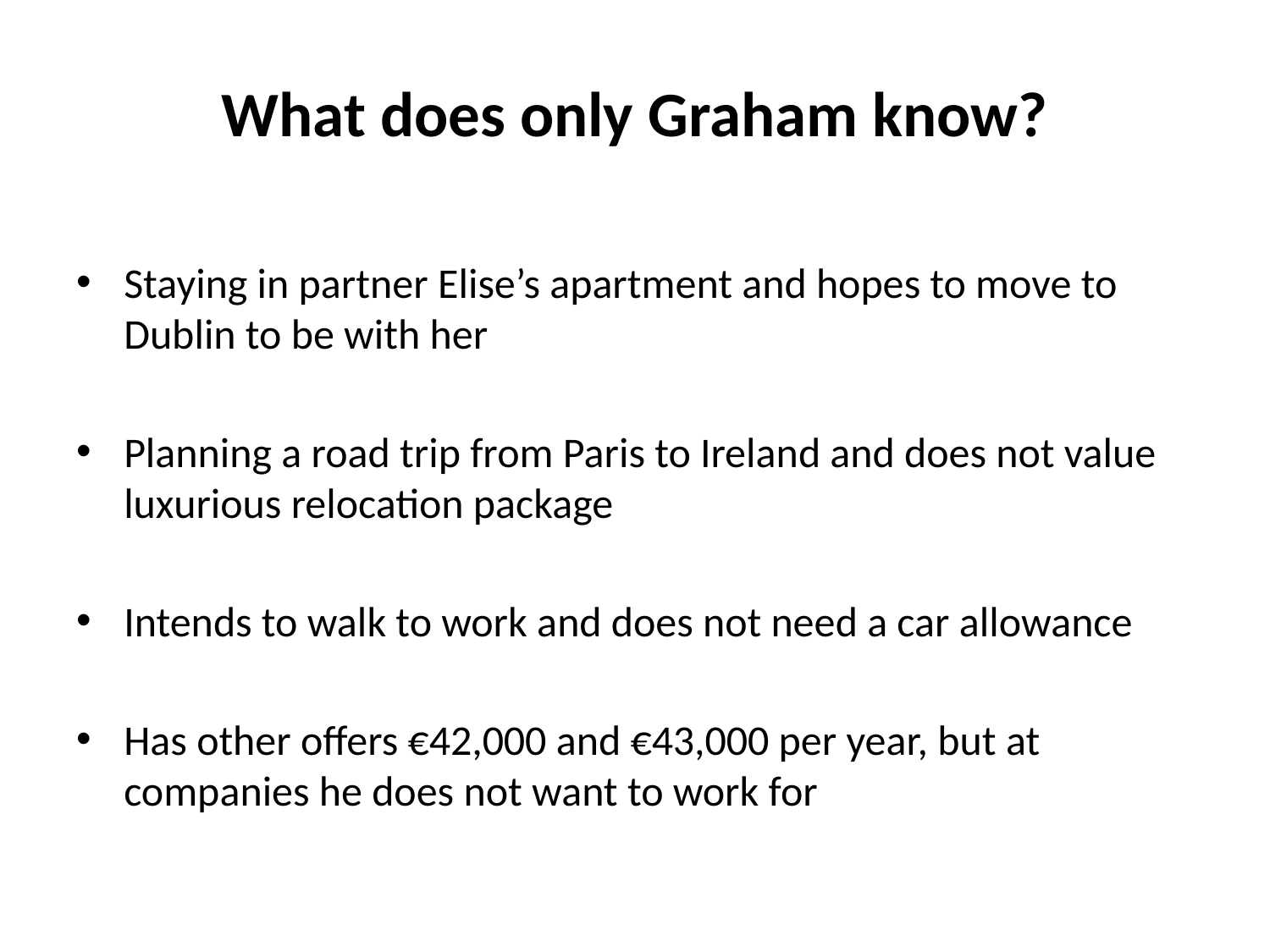

# What does only Graham know?
Staying in partner Elise’s apartment and hopes to move to Dublin to be with her

Planning a road trip from Paris to Ireland and does not value luxurious relocation package

Intends to walk to work and does not need a car allowance

Has other offers €42,000 and €43,000 per year, but at companies he does not want to work for